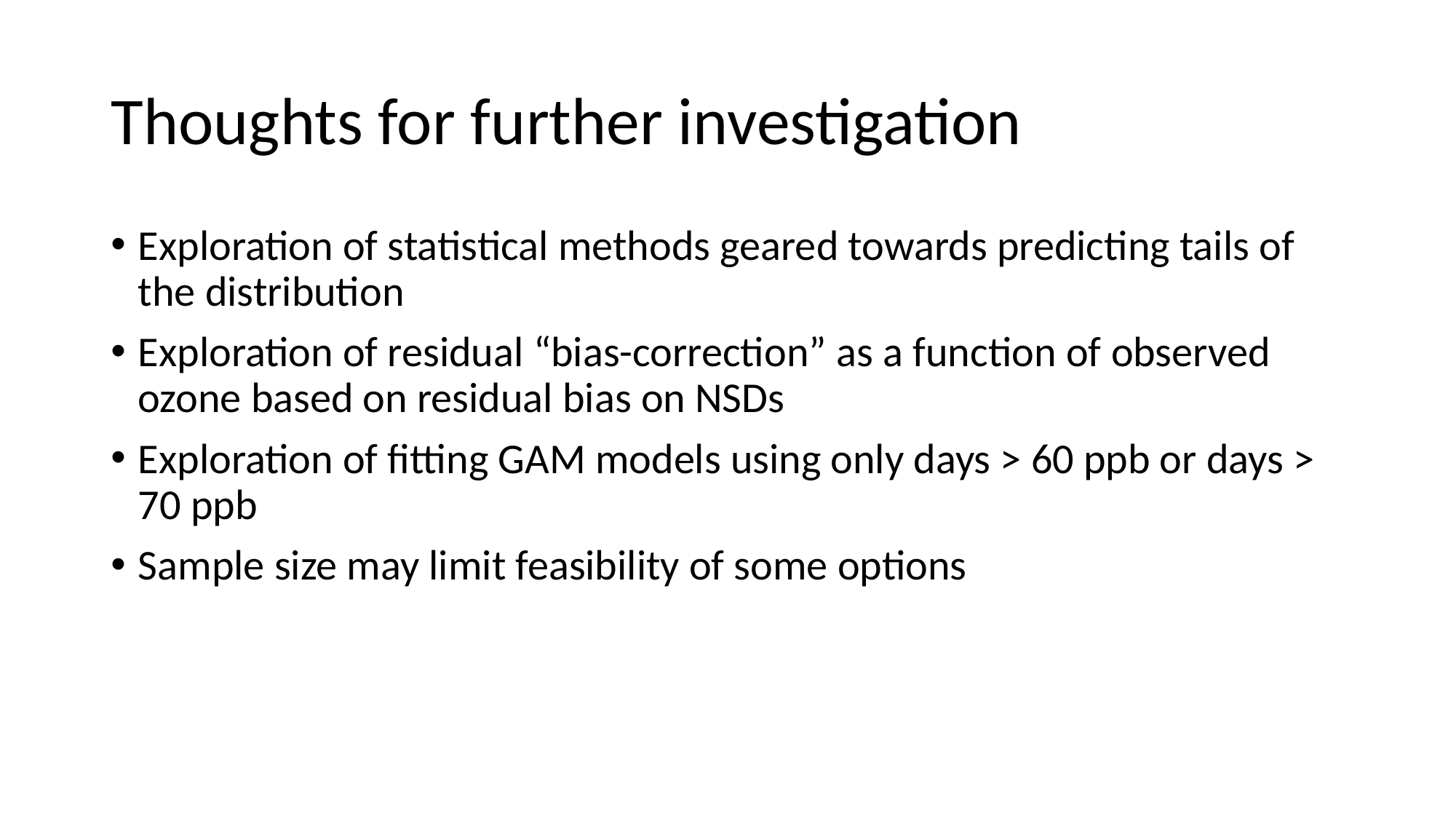

# Thoughts for further investigation
Exploration of statistical methods geared towards predicting tails of the distribution
Exploration of residual “bias-correction” as a function of observed ozone based on residual bias on NSDs
Exploration of fitting GAM models using only days > 60 ppb or days > 70 ppb
Sample size may limit feasibility of some options